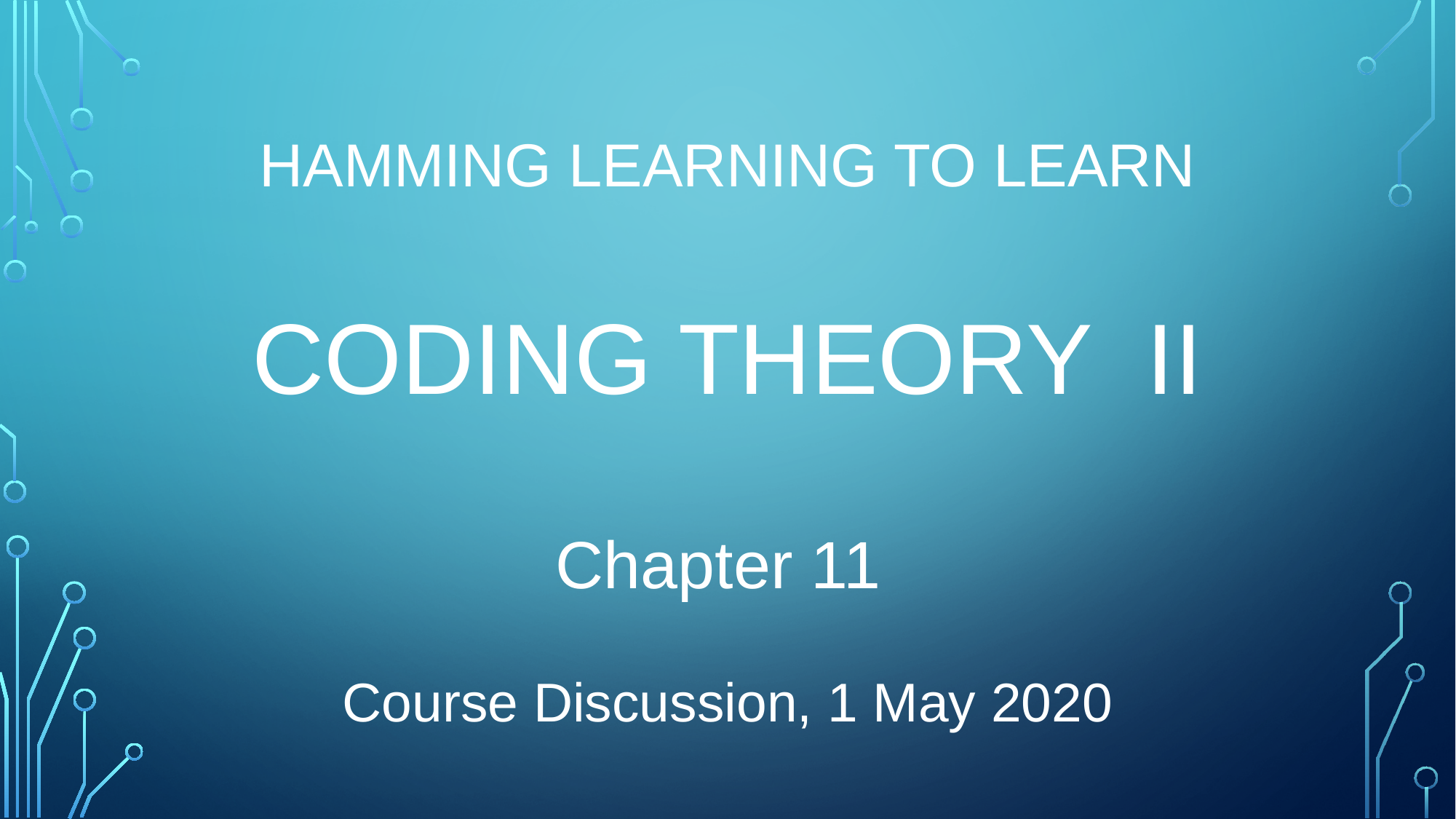

# Hamming Learning to Learn coding theory  II
Chapter 11

Course Discussion, 1 May 2020